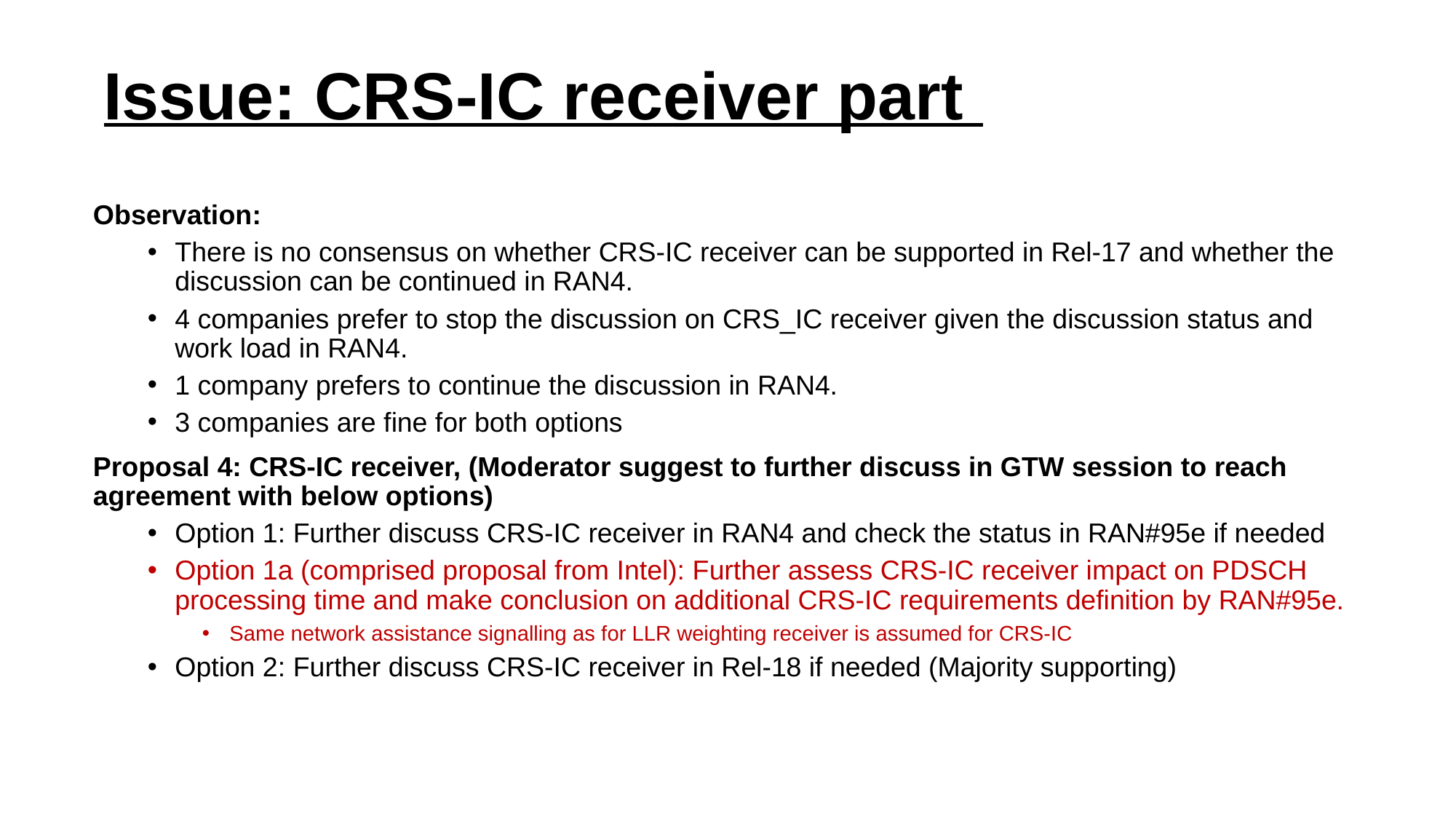

# Issue: CRS-IC receiver part
Observation:
There is no consensus on whether CRS-IC receiver can be supported in Rel-17 and whether the discussion can be continued in RAN4.
4 companies prefer to stop the discussion on CRS_IC receiver given the discussion status and work load in RAN4.
1 company prefers to continue the discussion in RAN4.
3 companies are fine for both options
Proposal 4: CRS-IC receiver, (Moderator suggest to further discuss in GTW session to reach agreement with below options)
Option 1: Further discuss CRS-IC receiver in RAN4 and check the status in RAN#95e if needed
Option 1a (comprised proposal from Intel): Further assess CRS-IC receiver impact on PDSCH processing time and make conclusion on additional CRS-IC requirements definition by RAN#95e.
Same network assistance signalling as for LLR weighting receiver is assumed for CRS-IC
Option 2: Further discuss CRS-IC receiver in Rel-18 if needed (Majority supporting)